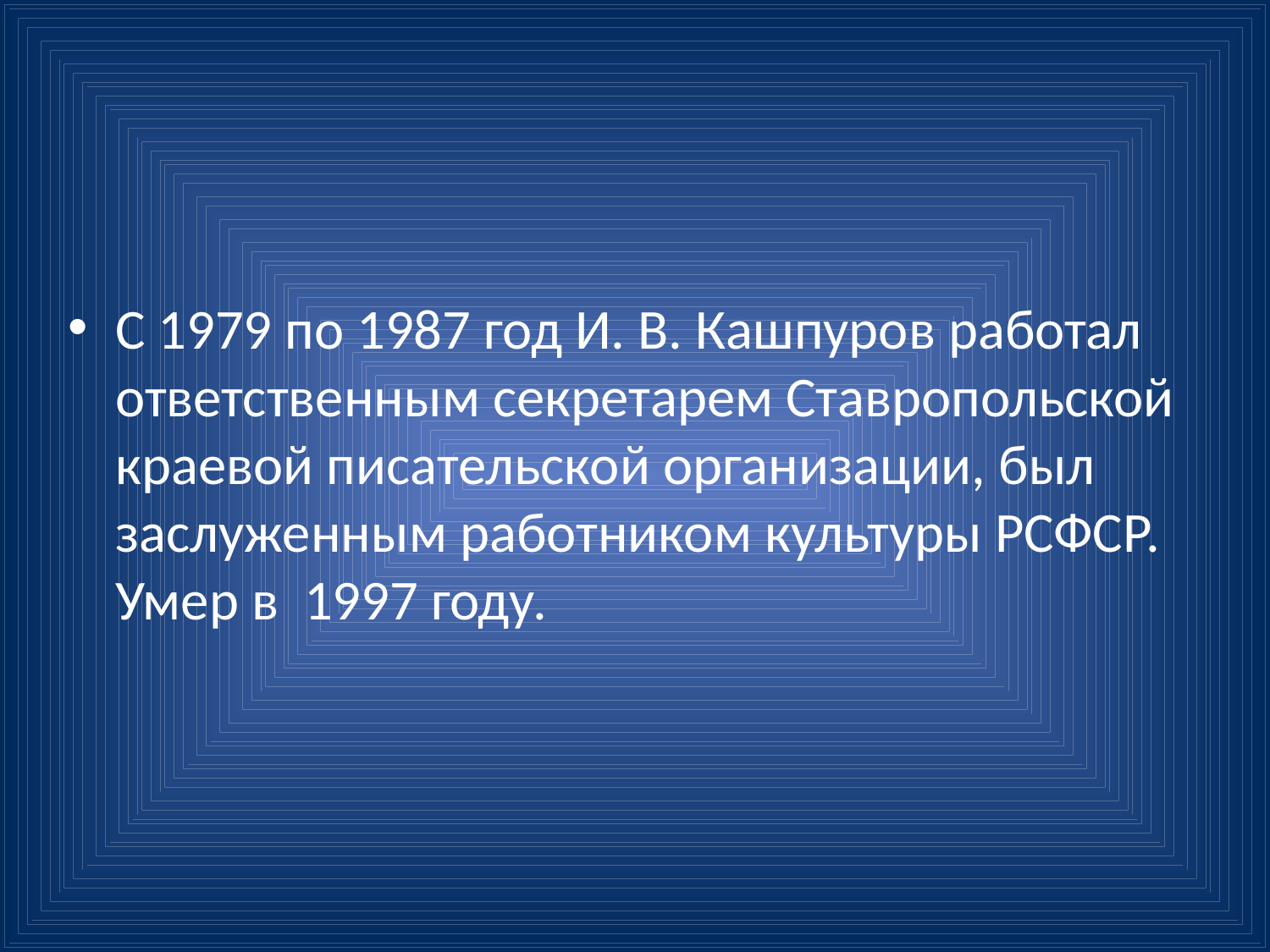

С 1979 по 1987 год И. В. Кашпуров работал ответственным секретарем Ставропольской краевой писательской организации, был заслуженным работником культуры РСФСР. Умер в  1997 году.